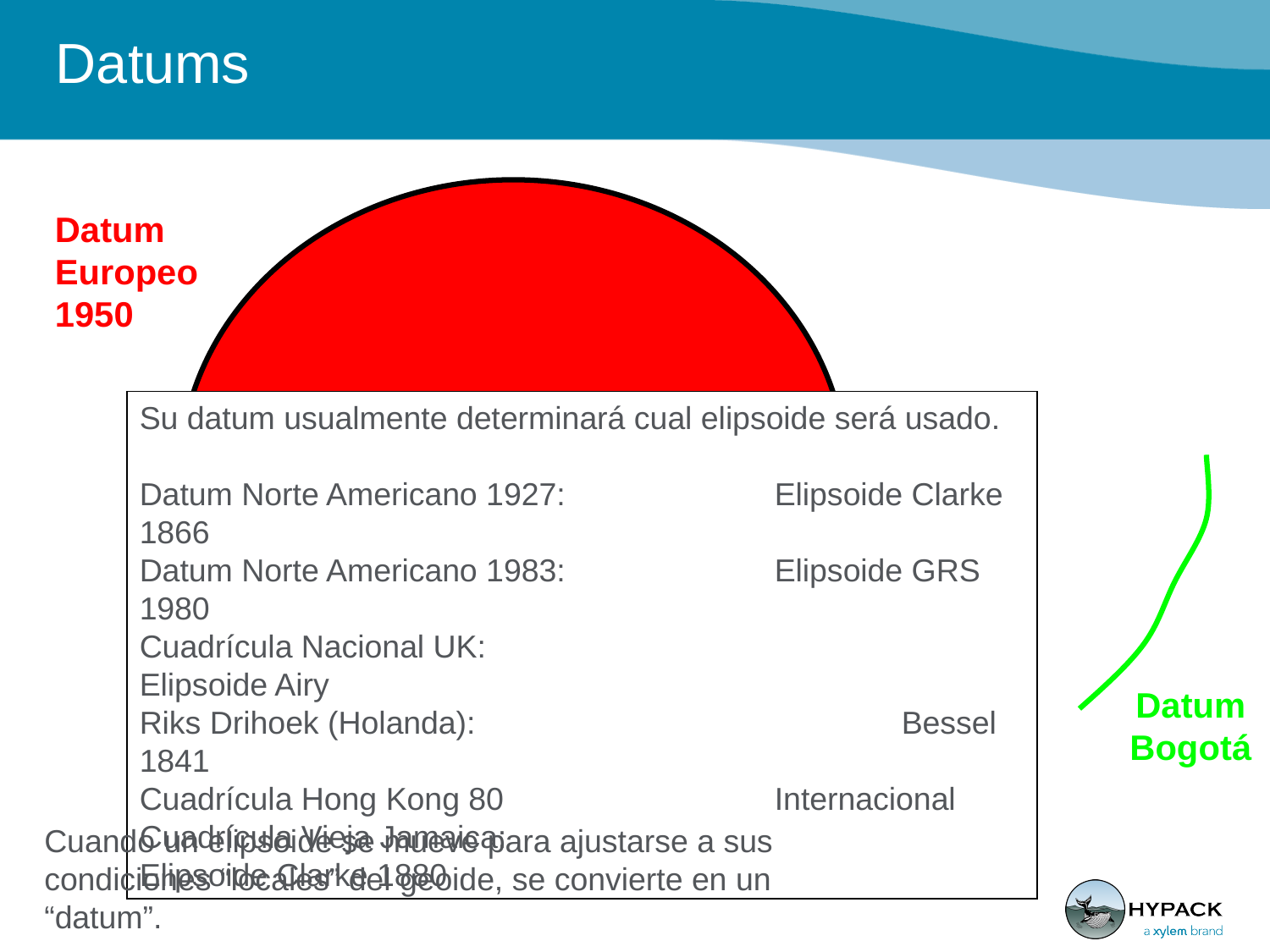

# Datums

Datum Europeo 1950

Su datum usualmente determinará cual elipsoide será usado.

Datum Norte Americano 1927:  		Elipsoide Clarke 1866
Datum Norte Americano 1983:  		Elipsoide GRS 1980
Cuadrícula Nacional UK:				Elipsoide Airy
Riks Drihoek (Holanda):            			Bessel 1841
Cuadrícula Hong Kong 80                  	Internacional
Cuadrícula Vieja Jamaica: 	       			Elipsoide Clarke 1880

Elipsoide Internacional
Datum Bogotá
Cuando un elipsoide se mueve para ajustarse a sus condiciones “locales” del geoide, se convierte en un “datum”.